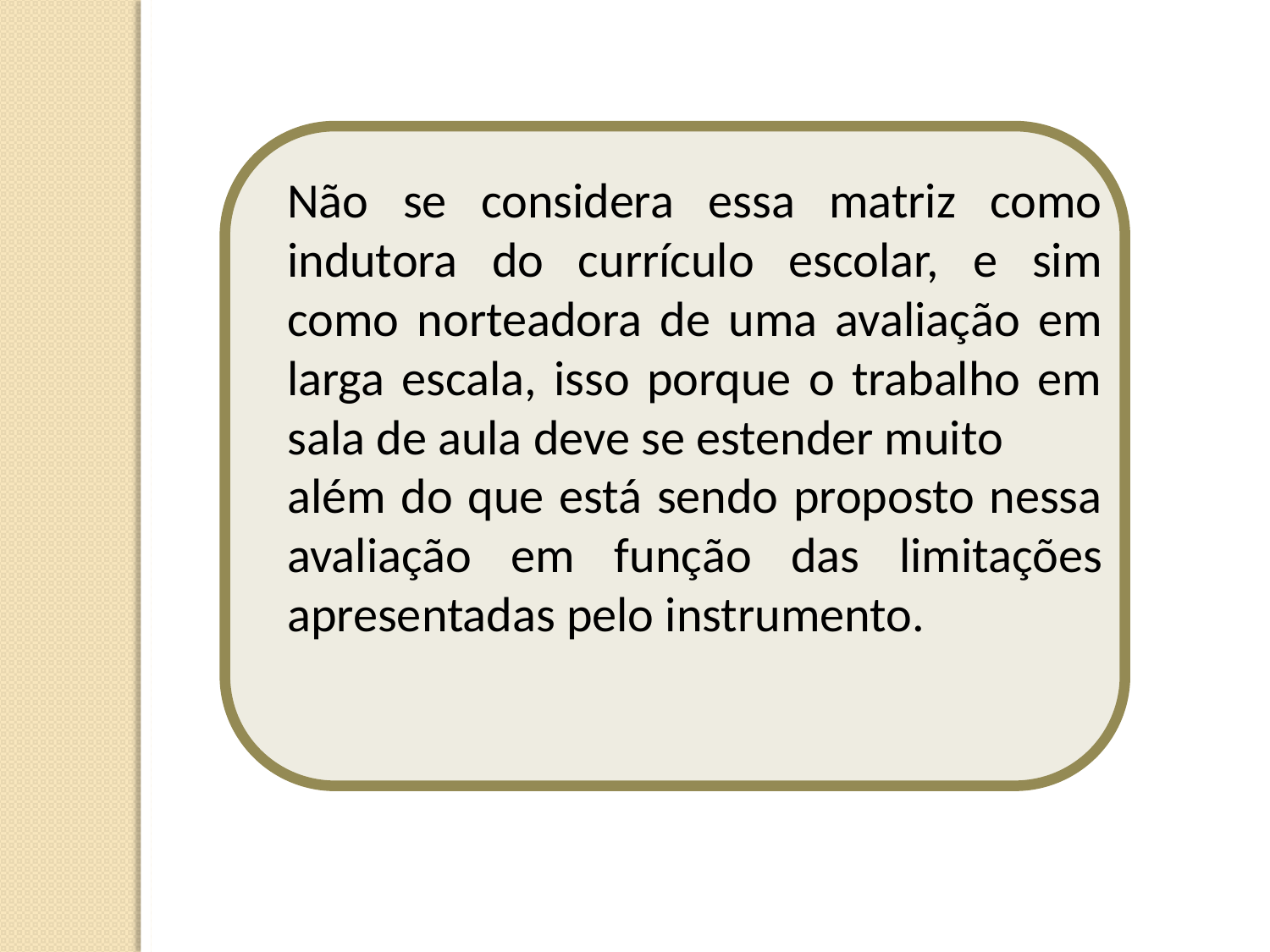

Não se considera essa matriz como indutora do currículo escolar, e sim como norteadora de uma avaliação em larga escala, isso porque o trabalho em sala de aula deve se estender muito
além do que está sendo proposto nessa avaliação em função das limitações apresentadas pelo instrumento.